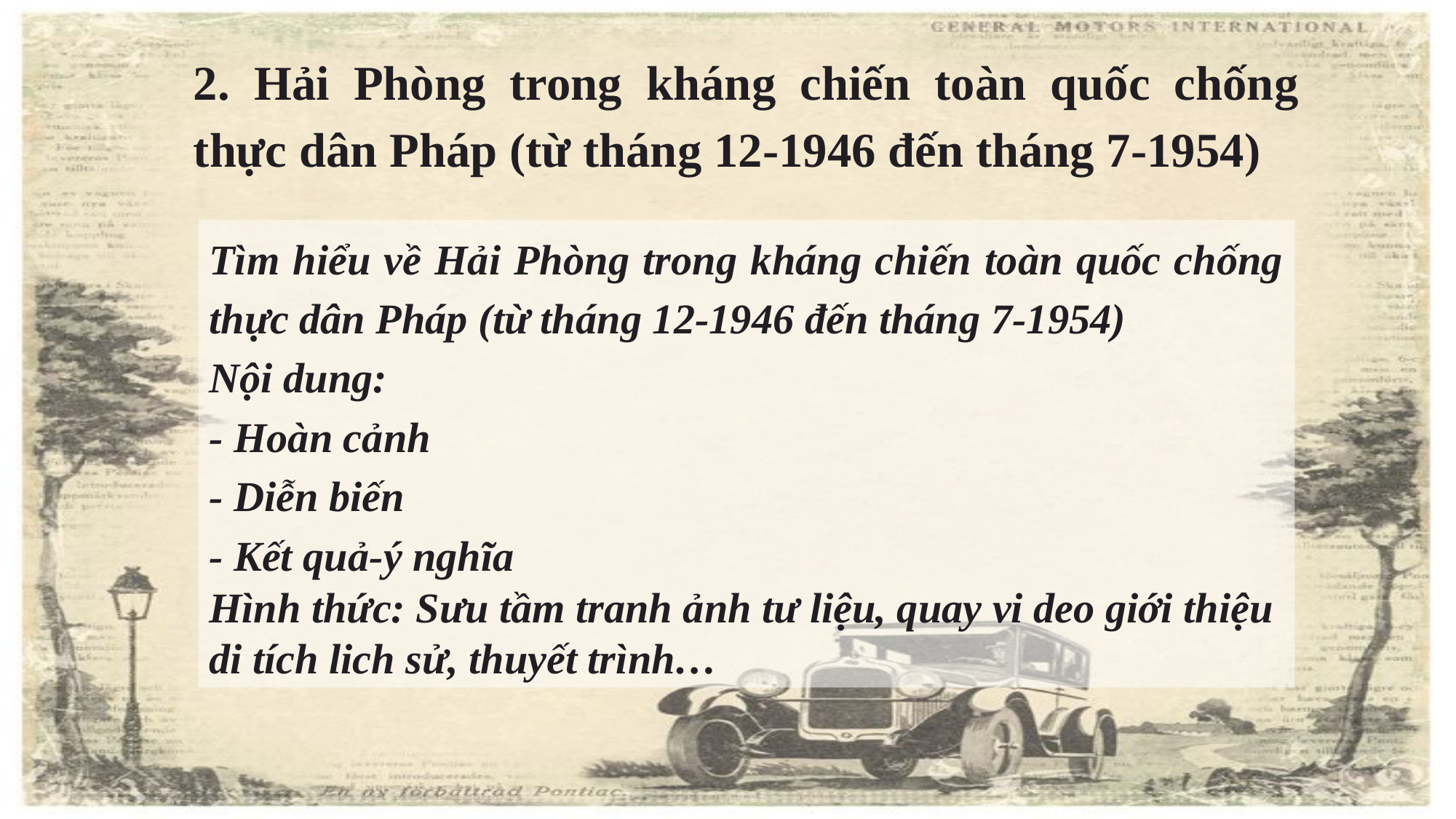

2. Hải Phòng trong kháng chiến toàn quốc chống thực dân Pháp (từ tháng 12-1946 đến tháng 7-1954)
Tìm hiểu về Hải Phòng trong kháng chiến toàn quốc chống thực dân Pháp (từ tháng 12-1946 đến tháng 7-1954)
Nội dung:
- Hoàn cảnh
- Diễn biến
- Kết quả-ý nghĩa
Hình thức: Sưu tầm tranh ảnh tư liệu, quay vi deo giới thiệu di tích lich sử, thuyết trình…